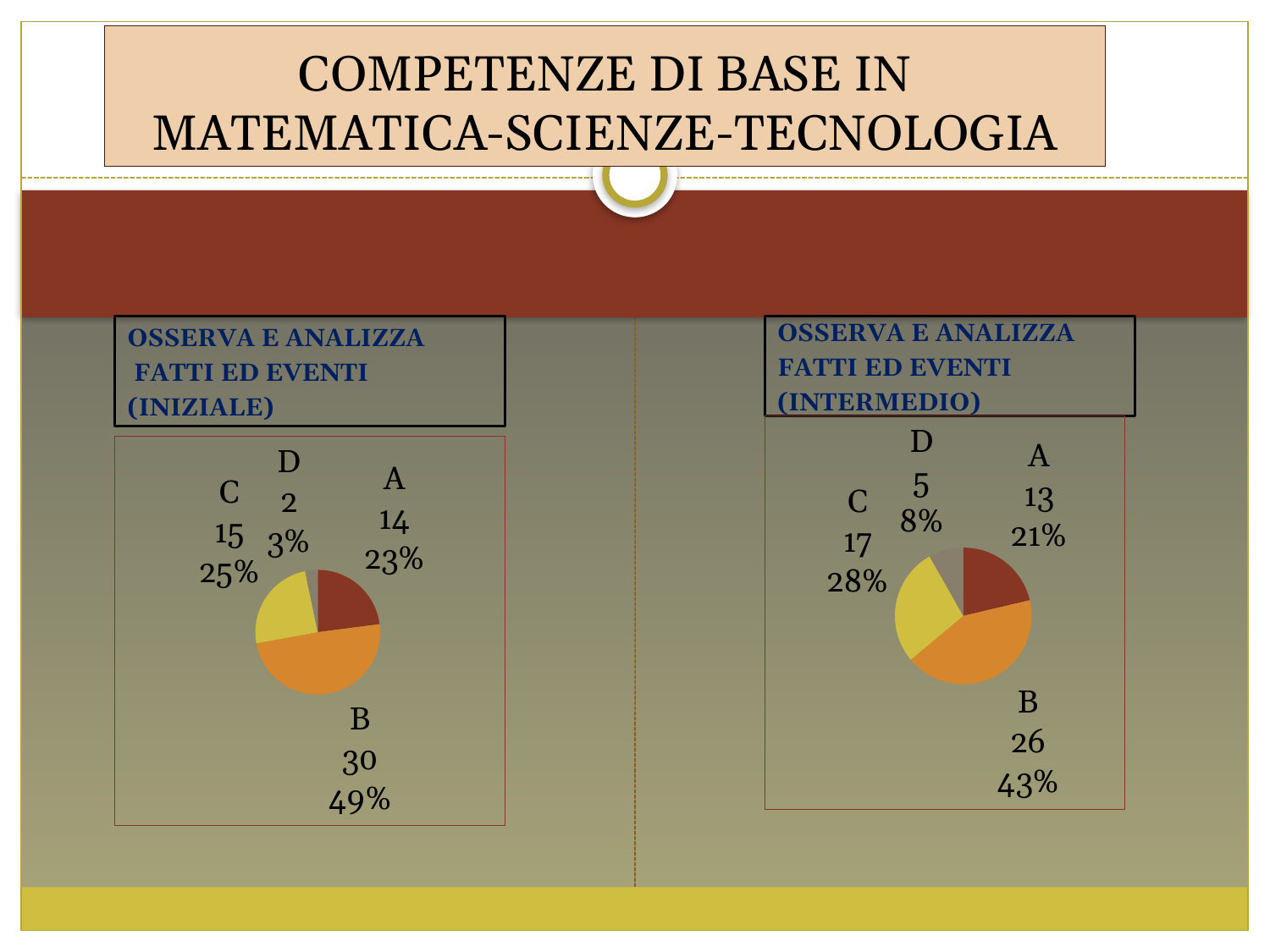

# COMPETENZE DI BASE IN MATEMATICA-SCIENZE-TECNOLOGIA
69
OSSERVA E ANALIZZA
FATTI ED EVENTI
(INTERMEDIO)
OSSERVA E ANALIZZA
 FATTI ED EVENTI
(INIZIALE)

### Chart

| Category | Vendite |
|---|---|
| A | 13.0 |
| B | 26.0 |
| C | 17.0 |
| D | 5.0 |

### Chart

| Category | Vendite |
|---|---|
| A | 14.0 |
| B | 30.0 |
| C | 15.0 |
| D | 2.0 |